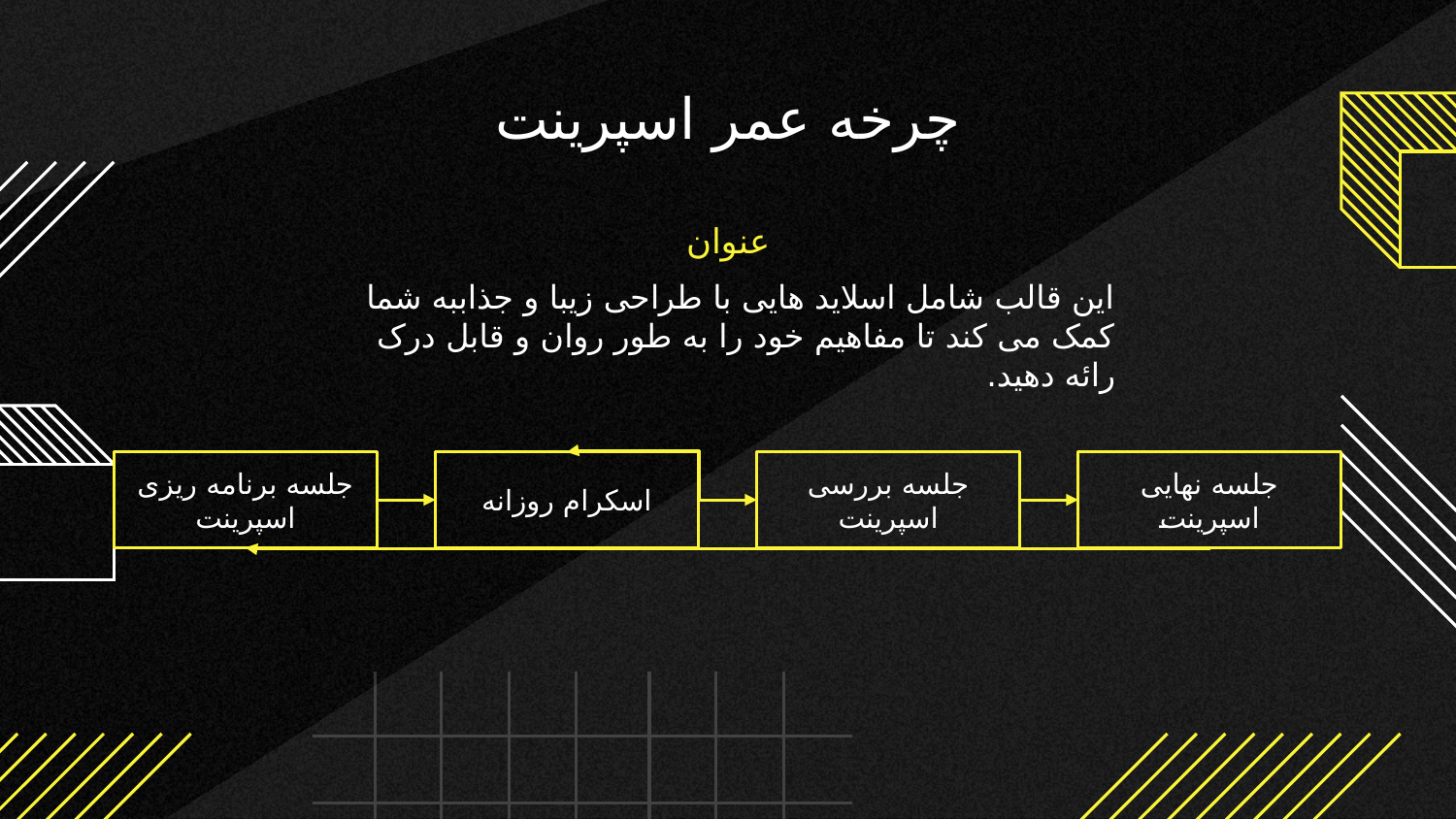

# چرخه عمر اسپرینت
عنوان
این قالب شامل اسلاید هایی با طراحی زیبا و جذاببه شما کمک می کند تا مفاهیم خود را به طور روان و قابل درک رائه دهید.
جلسه برنامه ریزی اسپرینت
اسکرام روزانه
جلسه بررسی اسپرینت
جلسه نهایی اسپرینت